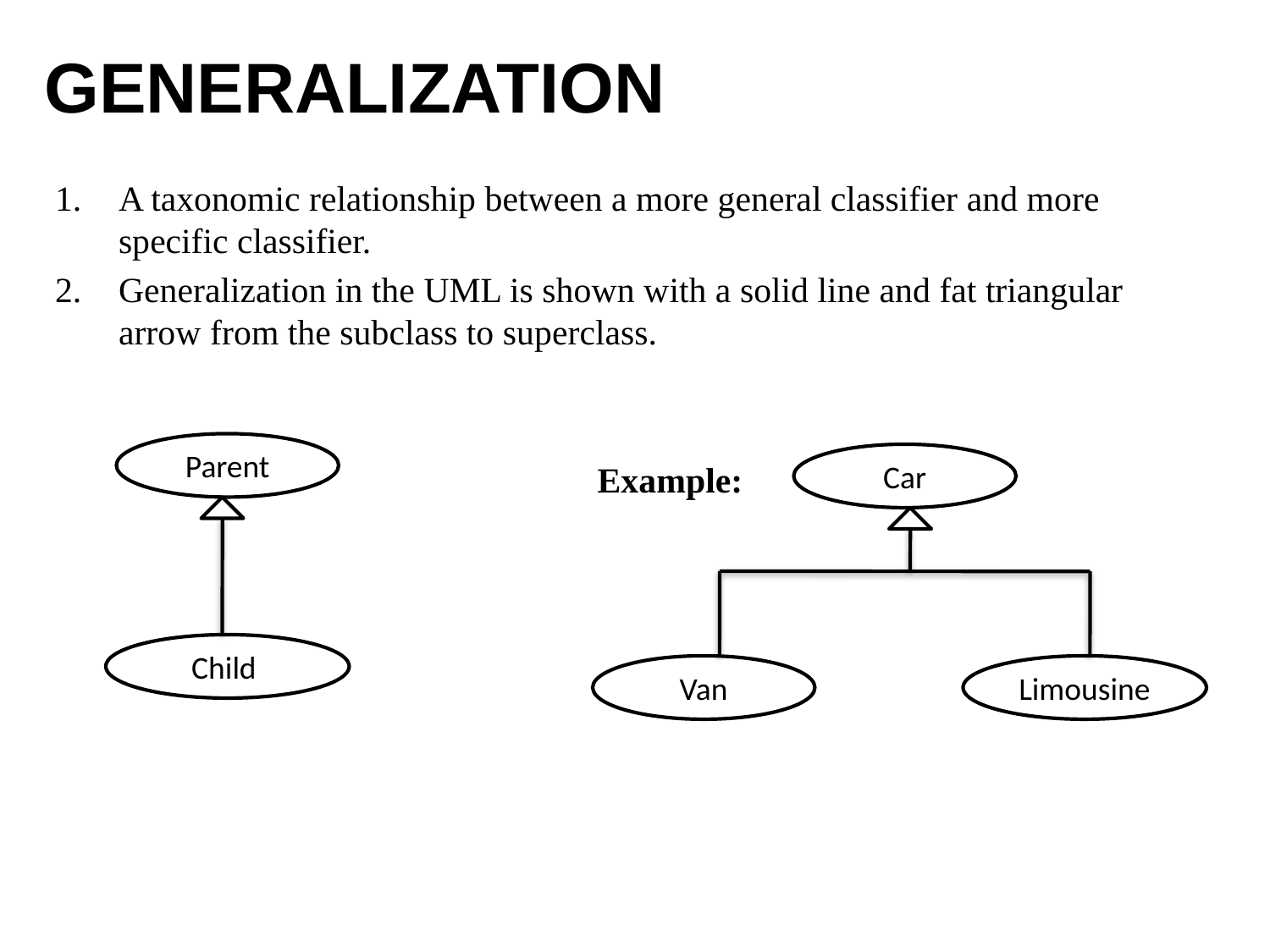

GENERALIZATION
A taxonomic relationship between a more general classifier and more specific classifier.
Generalization in the UML is shown with a solid line and fat triangular arrow from the subclass to superclass.

                                                             Example:
Parent
Car

Child
Van
Limousine